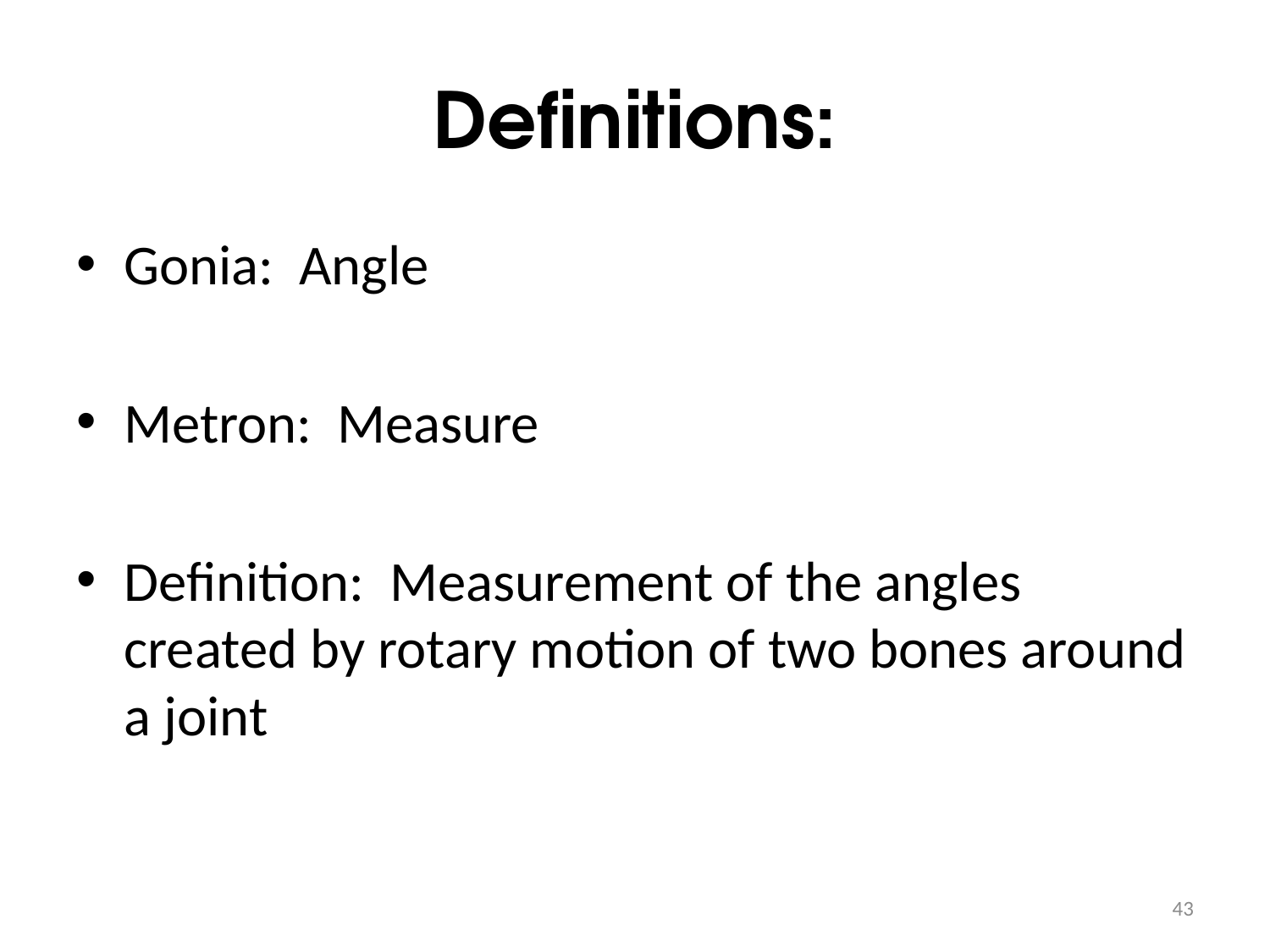

# Definitions:
Gonia:  Angle

Metron:  Measure

Definition:  Measurement of the angles created by rotary motion of two bones around a joint
43